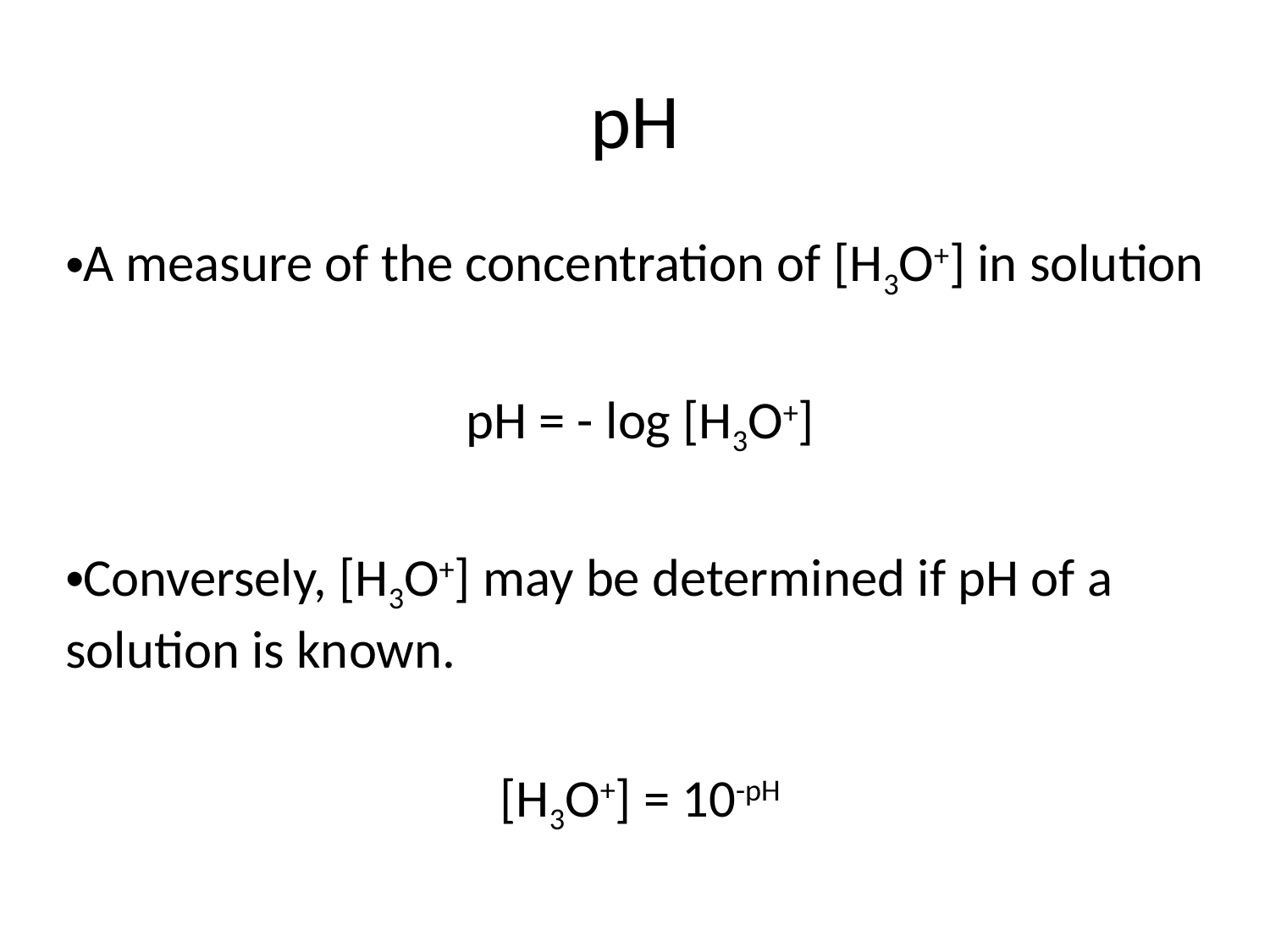

# pH
A measure of the concentration of [H3O+] in solution

pH = - log [H3O+]

Conversely, [H3O+] may be determined if pH of a solution is known.

[H3O+] = 10-pH